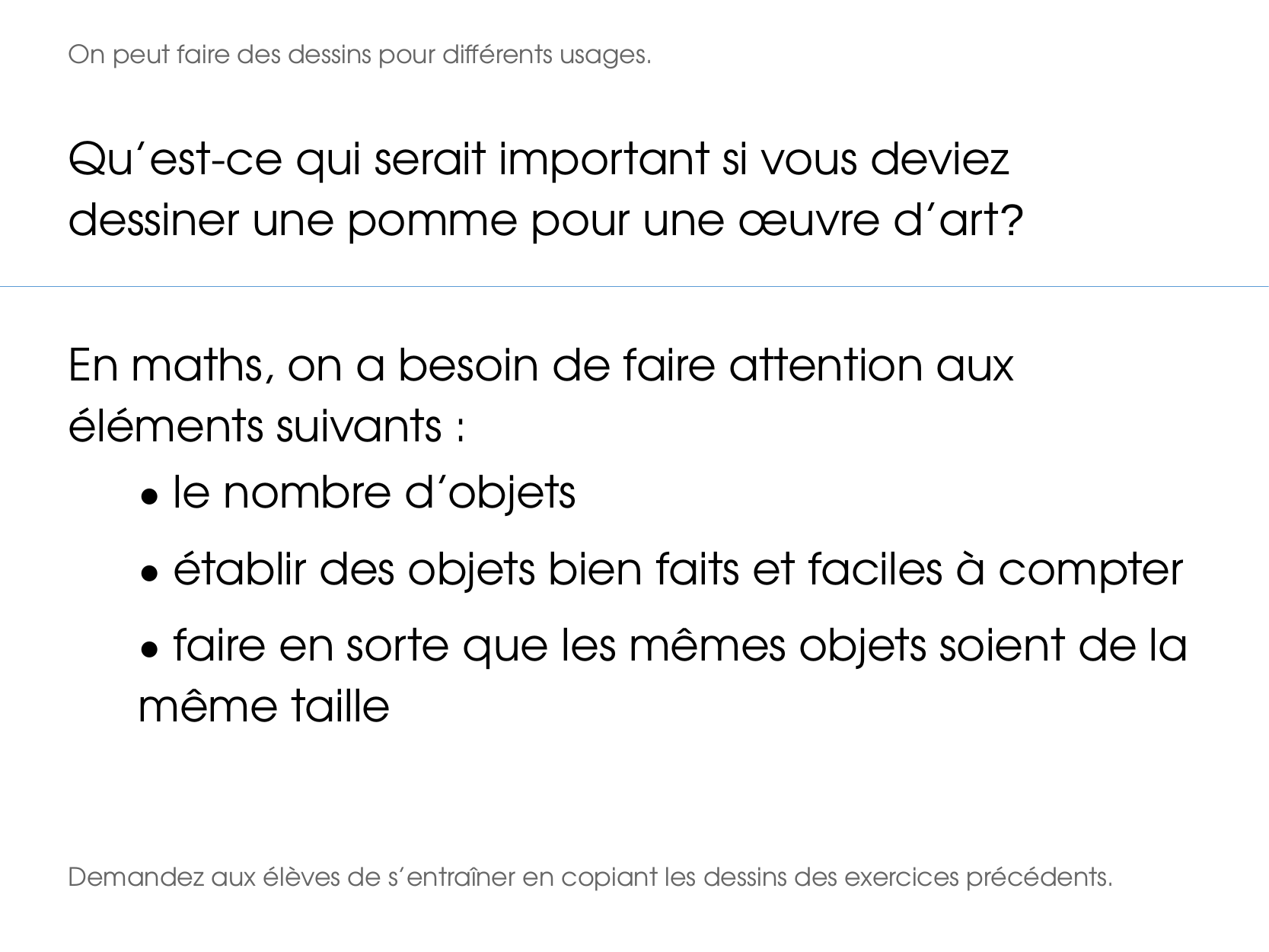

On peut faire des dessins pour différents usages.
Qu’est-ce qui serait important si vous deviez
dessiner une pomme pour une œuvre d’art?
En maths, on a besoin de faire attention aux éléments suivants :
• le nombre d’objets
• établir des objets bien faits et faciles à compter
• faire en sorte que les mêmes objets soient de la même taille
Demandez aux élèves de s’entraîner en copiant les dessins des exercices précédents.